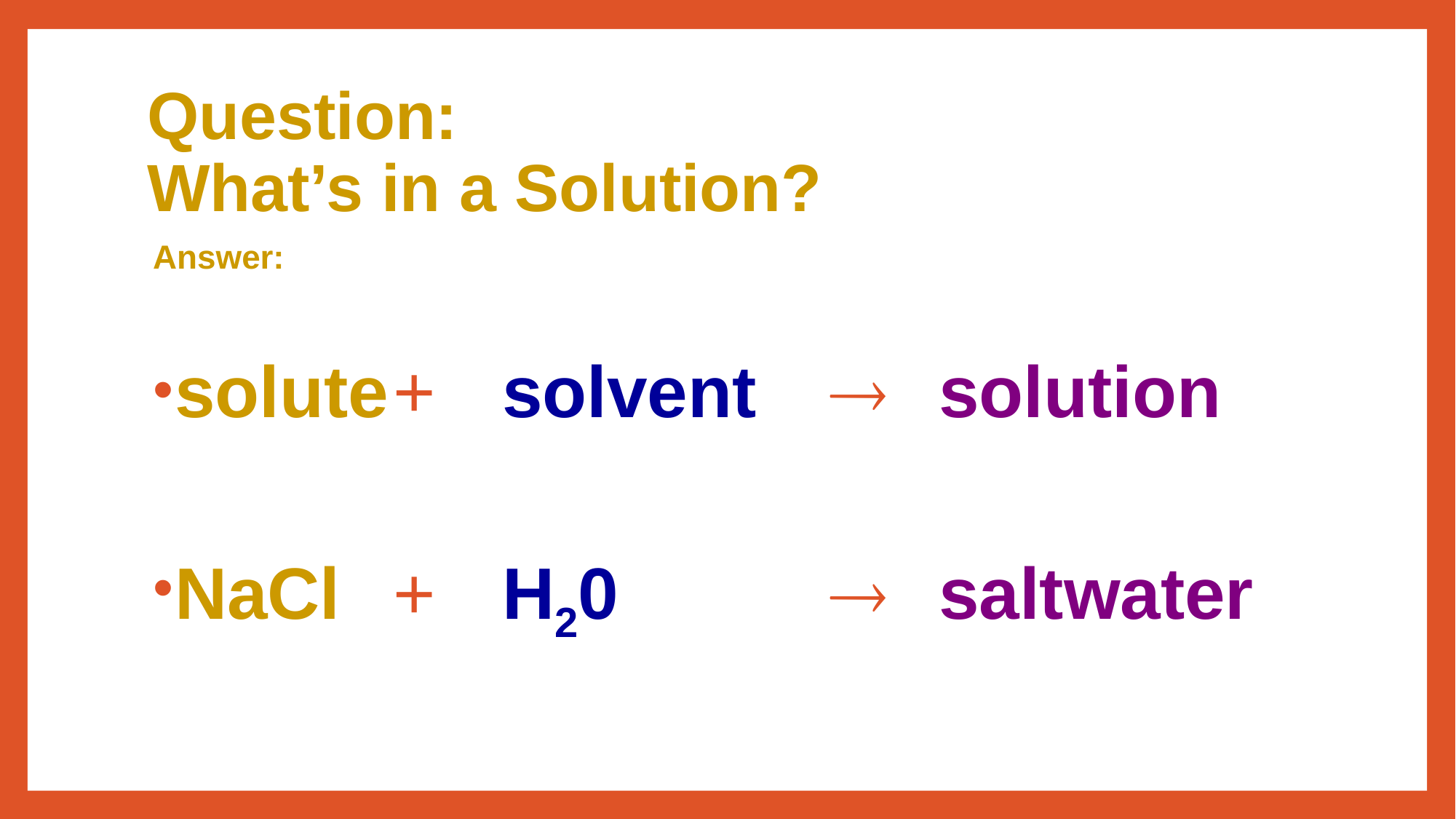

# Question: What’s in a Solution?
Answer:

solute	+	solvent	→	solution

NaCl	+	H20		→	saltwater